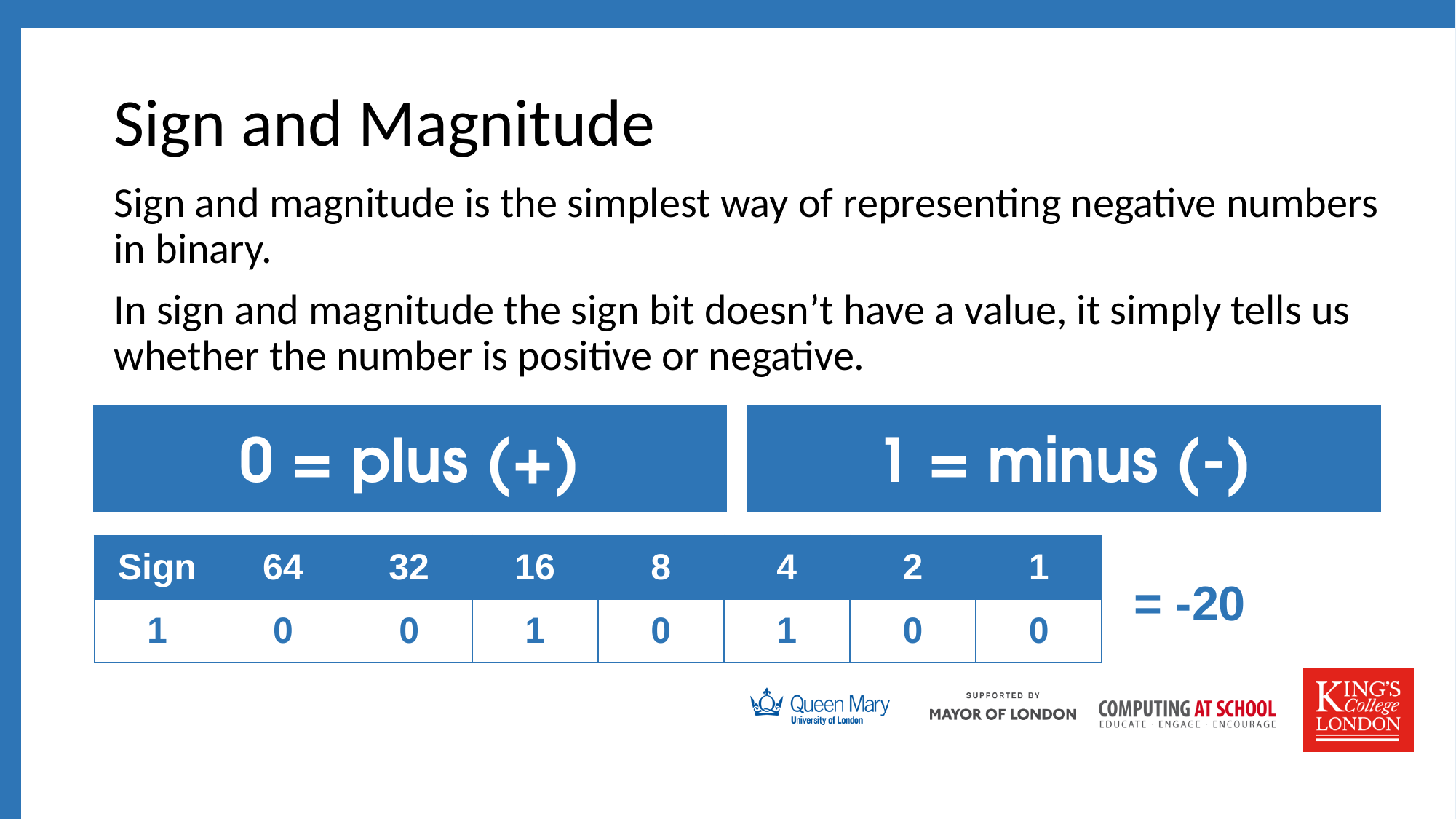

# Sign and Magnitude
Sign and magnitude is the simplest way of representing negative numbers in binary.
In sign and magnitude the sign bit doesn’t have a value, it simply tells us whether the number is positive or negative.

0 = plus (+)
1 = minus (-)
| Sign | 64 | 32 | 16 | 8 | 4 | 2 | 1 |
| --- | --- | --- | --- | --- | --- | --- | --- |
| 1 | 0 | 0 | 1 | 0 | 1 | 0 | 0 |
= -20